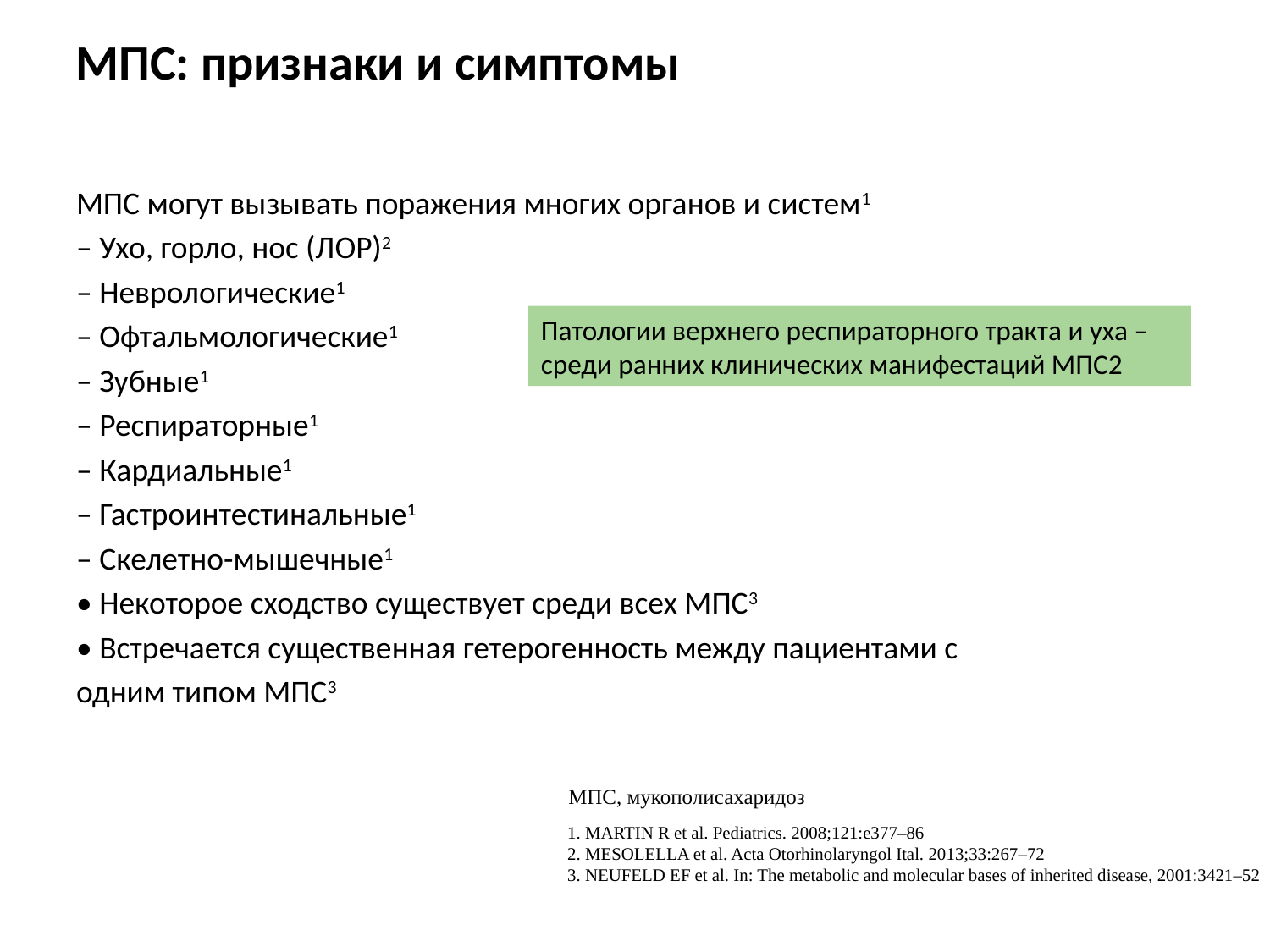

# МПС: признаки и симптомы
МПС могут вызывать поражения многих органов и систем1
– Ухо, горло, нос (ЛОР)2
– Неврологические1
– Офтальмологические1
– Зубные1
– Респираторные1
– Кардиальные1
– Гастроинтестинальные1
– Скелетно-мышечные1
• Некоторое сходство существует среди всех МПС3
• Встречается существенная гетерогенность между пациентами с
одним типом МПС3
Патологии верхнего респираторного тракта и уха –
среди ранних клинических манифестаций МПС2
МПС, мукополисахаридоз
1. MARTIN R et al. Pediatrics. 2008;121:e377–86
2. MESOLELLA et al. Acta Otorhinolaryngol Ital. 2013;33:267–72
3. NEUFELD EF et al. In: The metabolic and molecular bases of inherited disease, 2001:3421–52